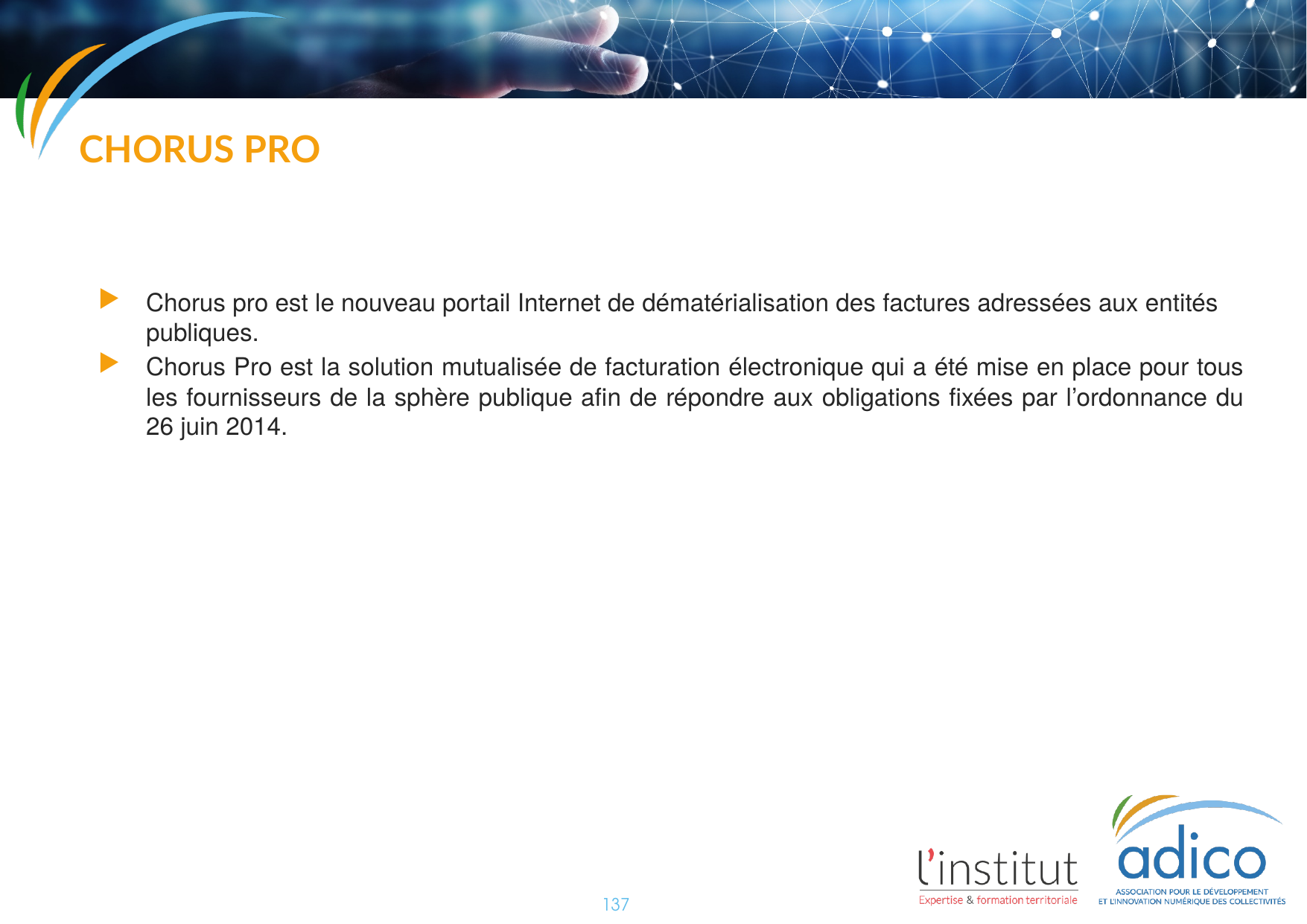

# Chorus pro
Chorus pro est le nouveau portail Internet de dématérialisation des factures adressées aux entités publiques.
Chorus Pro est la solution mutualisée de facturation électronique qui a été mise en place pour tous les fournisseurs de la sphère publique afin de répondre aux obligations fixées par l’ordonnance du 26 juin 2014.